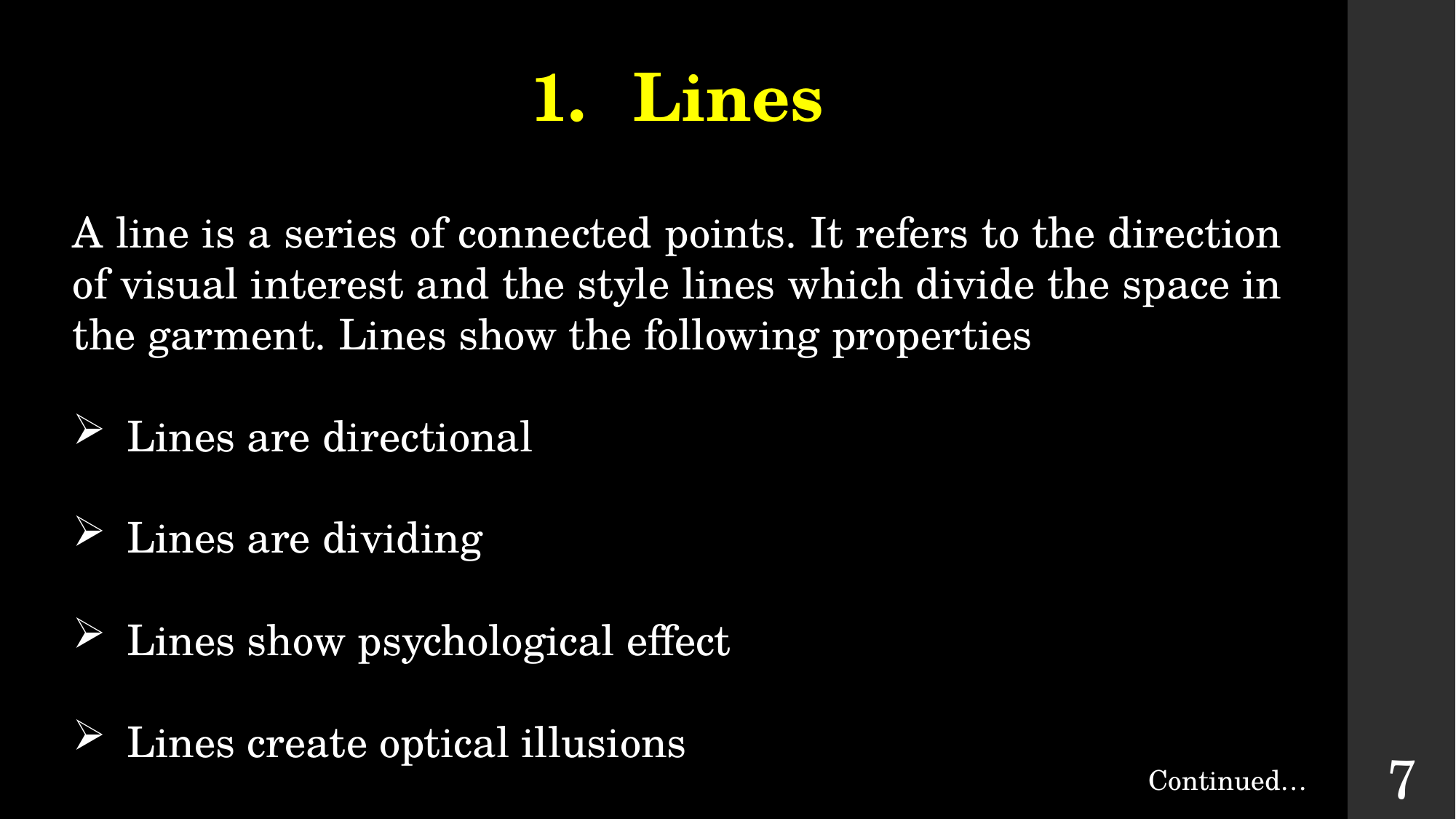

# Lines
A line is a series of connected points. It refers to the direction of visual interest and the style lines which divide the space in the garment. Lines show the following properties

Lines are directional

Lines are dividing

Lines show psychological effect

Lines create optical illusions
7
Continued…